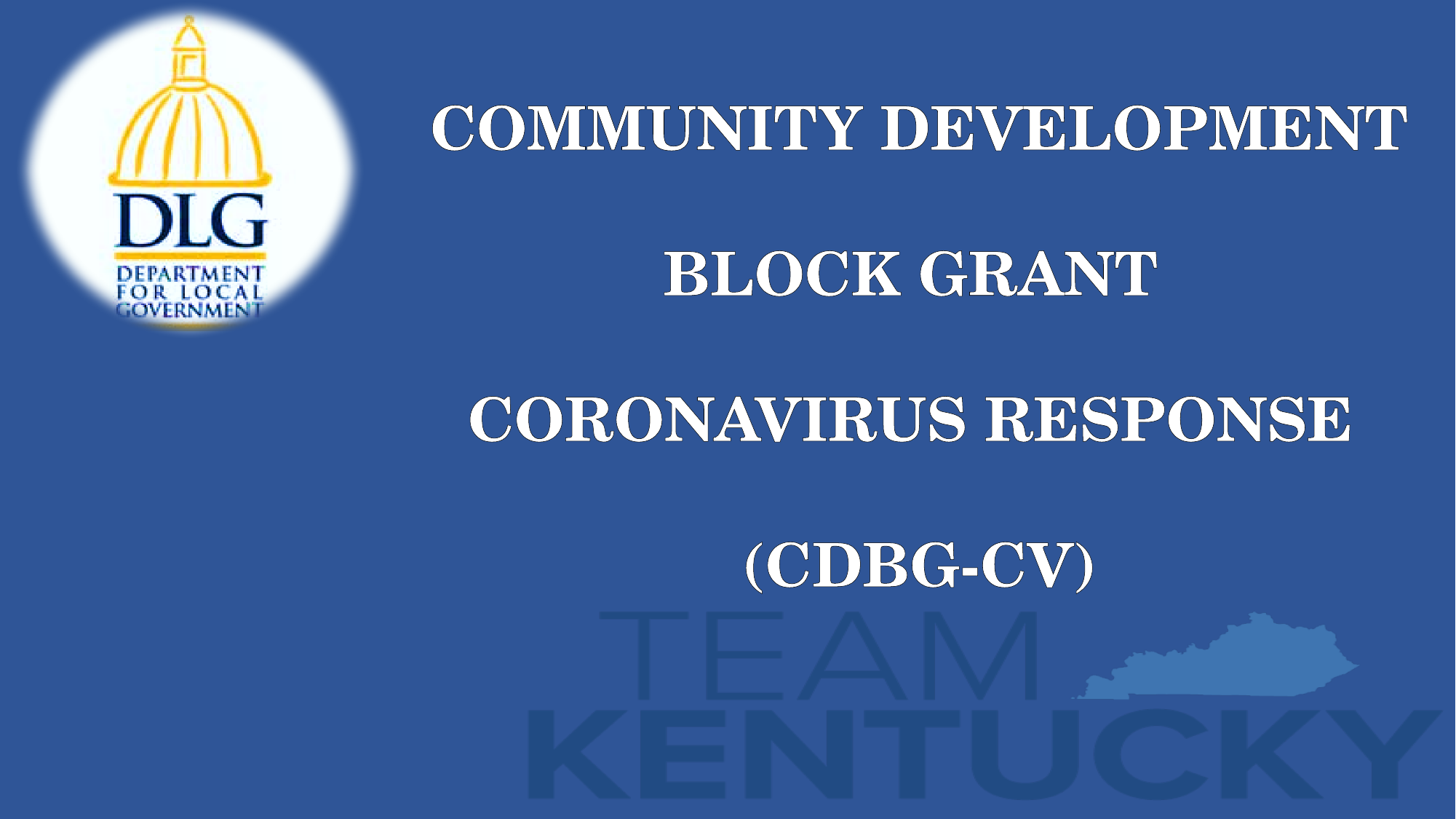

COMMUNITY DEVELOPMENT BLOCK GRANT
CORONAVIRUS RESPONSE
(CDBG-CV)